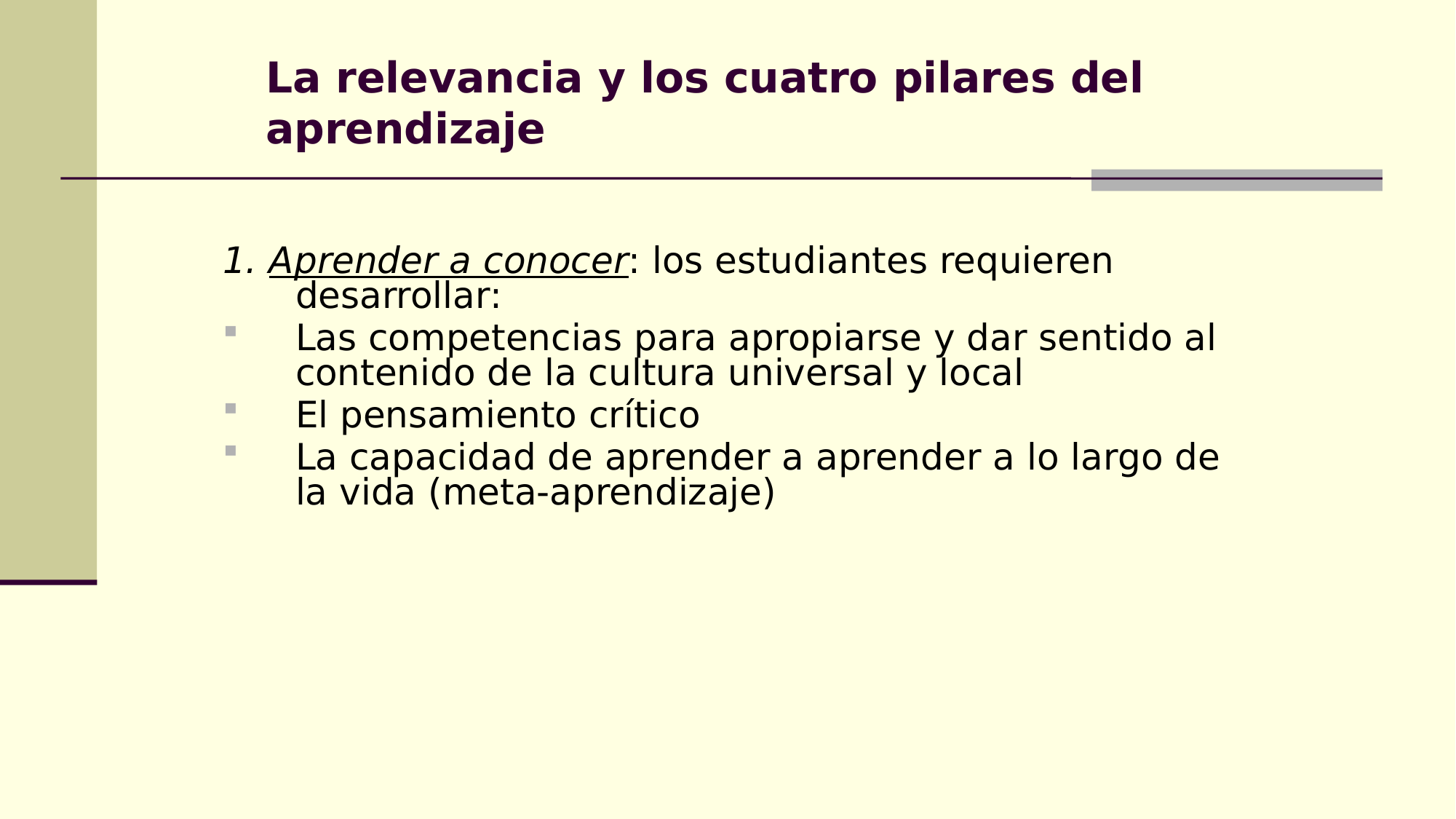

# La relevancia y los cuatro pilares del aprendizaje
1. Aprender a conocer: los estudiantes requieren desarrollar:
Las competencias para apropiarse y dar sentido al contenido de la cultura universal y local
El pensamiento crítico
La capacidad de aprender a aprender a lo largo de la vida (meta-aprendizaje)